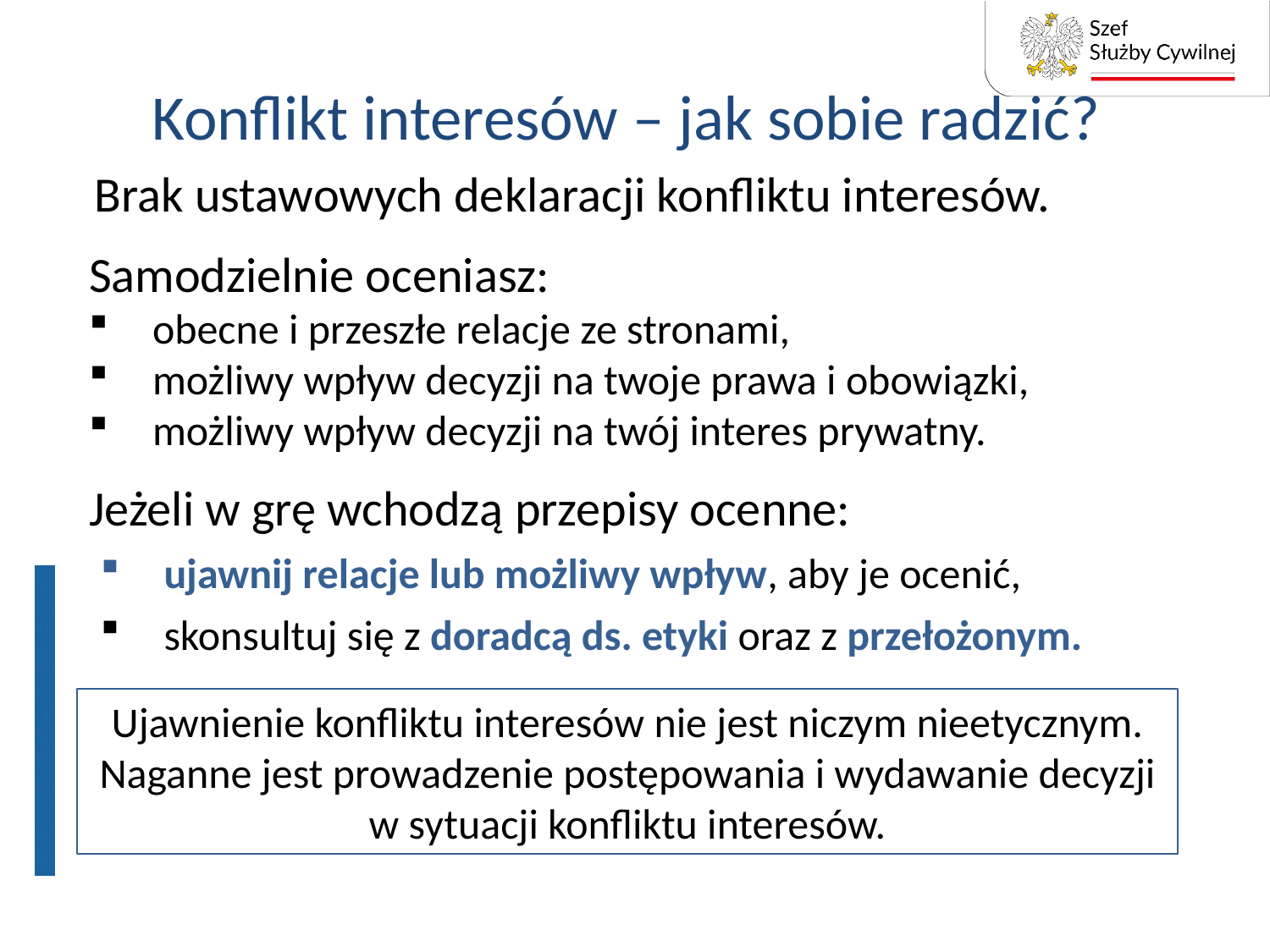

# Konflikt interesów – jak sobie radzić?
Brak ustawowych deklaracji konfliktu interesów.
Samodzielnie oceniasz:
obecne i przeszłe relacje ze stronami,
możliwy wpływ decyzji na twoje prawa i obowiązki,
możliwy wpływ decyzji na twój interes prywatny.
Jeżeli w grę wchodzą przepisy ocenne:
ujawnij relacje lub możliwy wpływ, aby je ocenić,
skonsultuj się z doradcą ds. etyki oraz z przełożonym.
Ujawnienie konfliktu interesów nie jest niczym nieetycznym. Naganne jest prowadzenie postępowania i wydawanie decyzji w sytuacji konfliktu interesów.